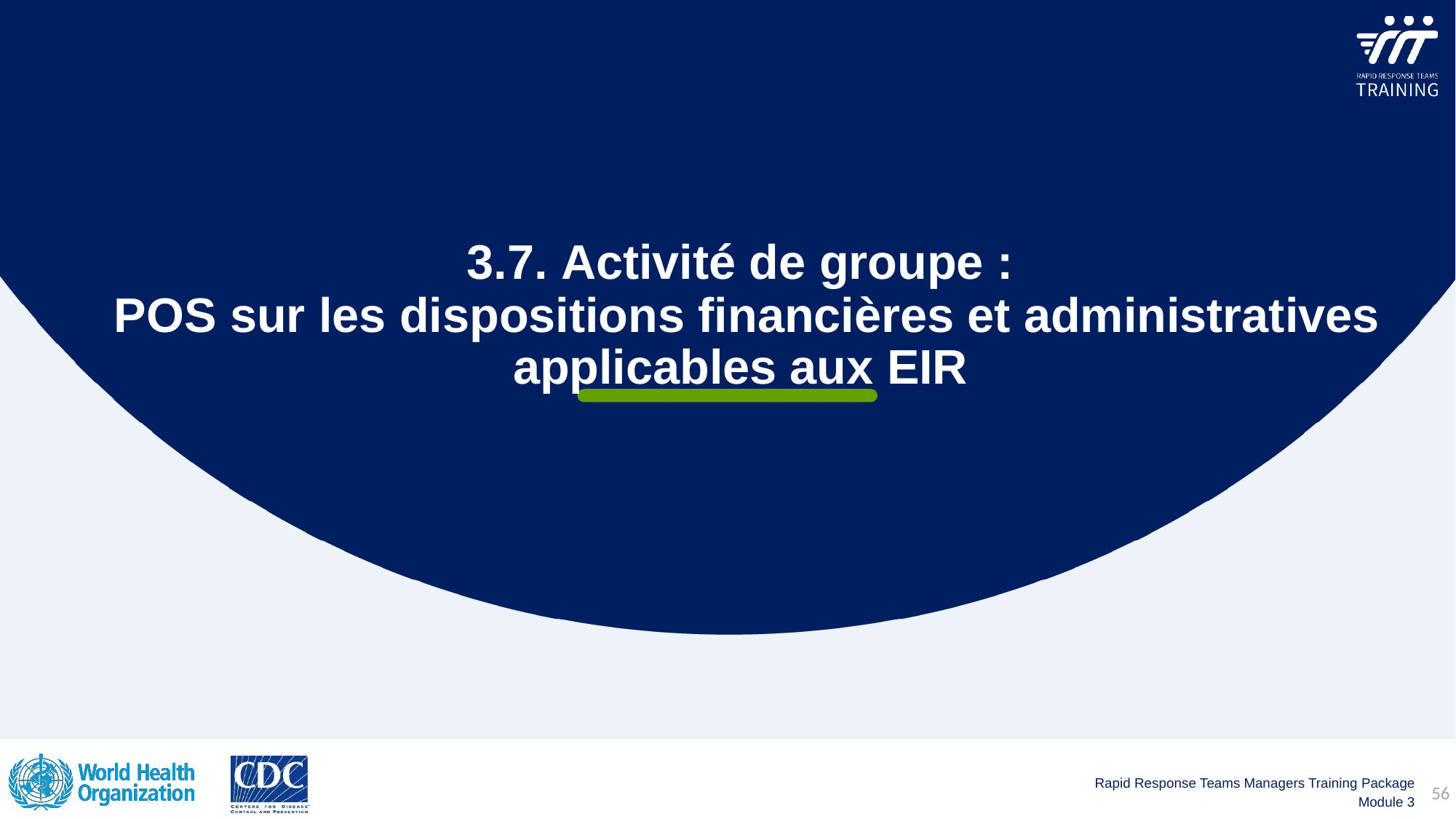

3.7. Activité de groupe :
POS sur les dispositions financières et administratives applicables aux EIR
56